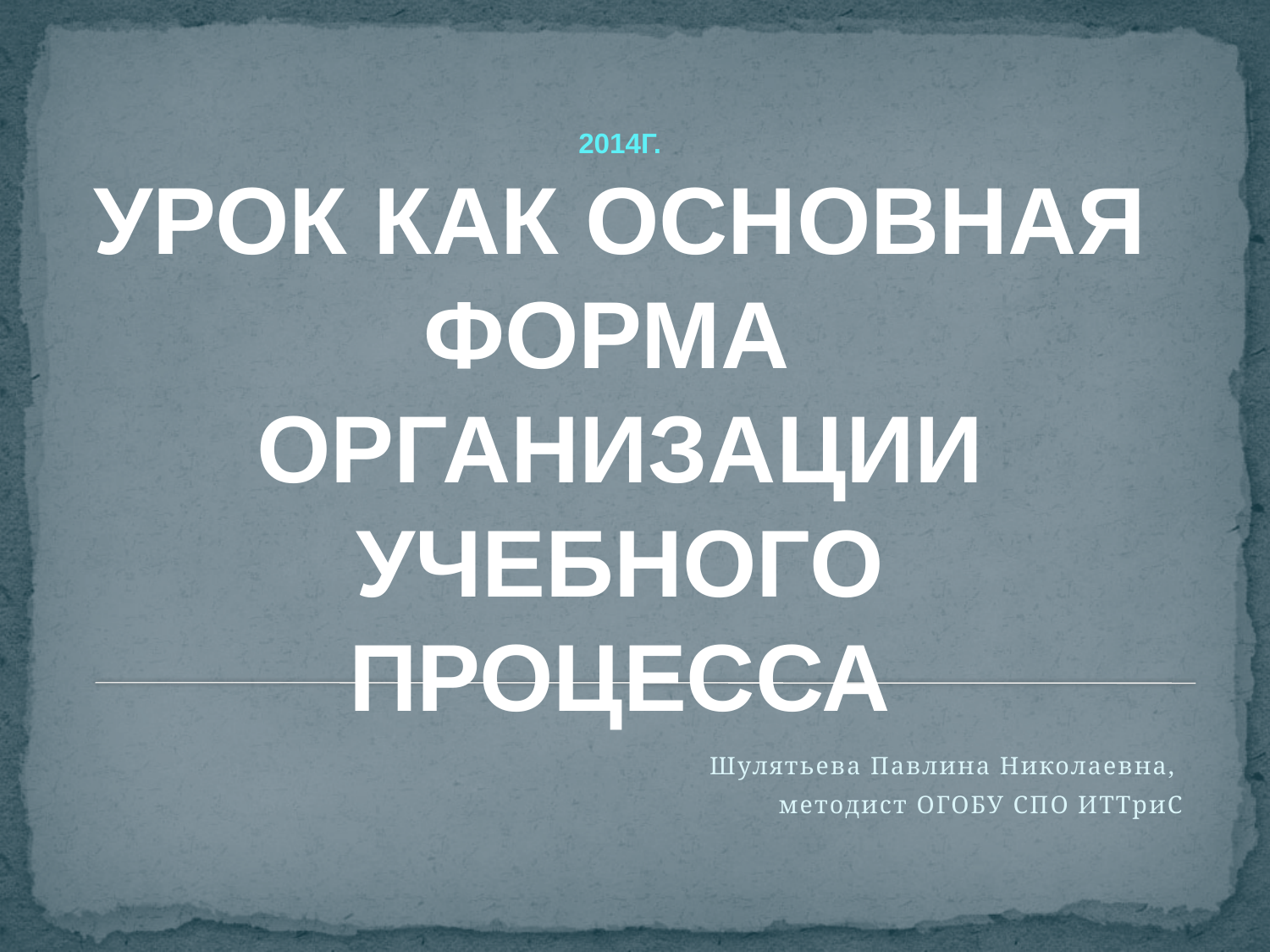

2014г.
Урок как основная форма
организации учебного процесса
Шулятьева Павлина Николаевна,
методист ОГОБУ СПО ИТТриС